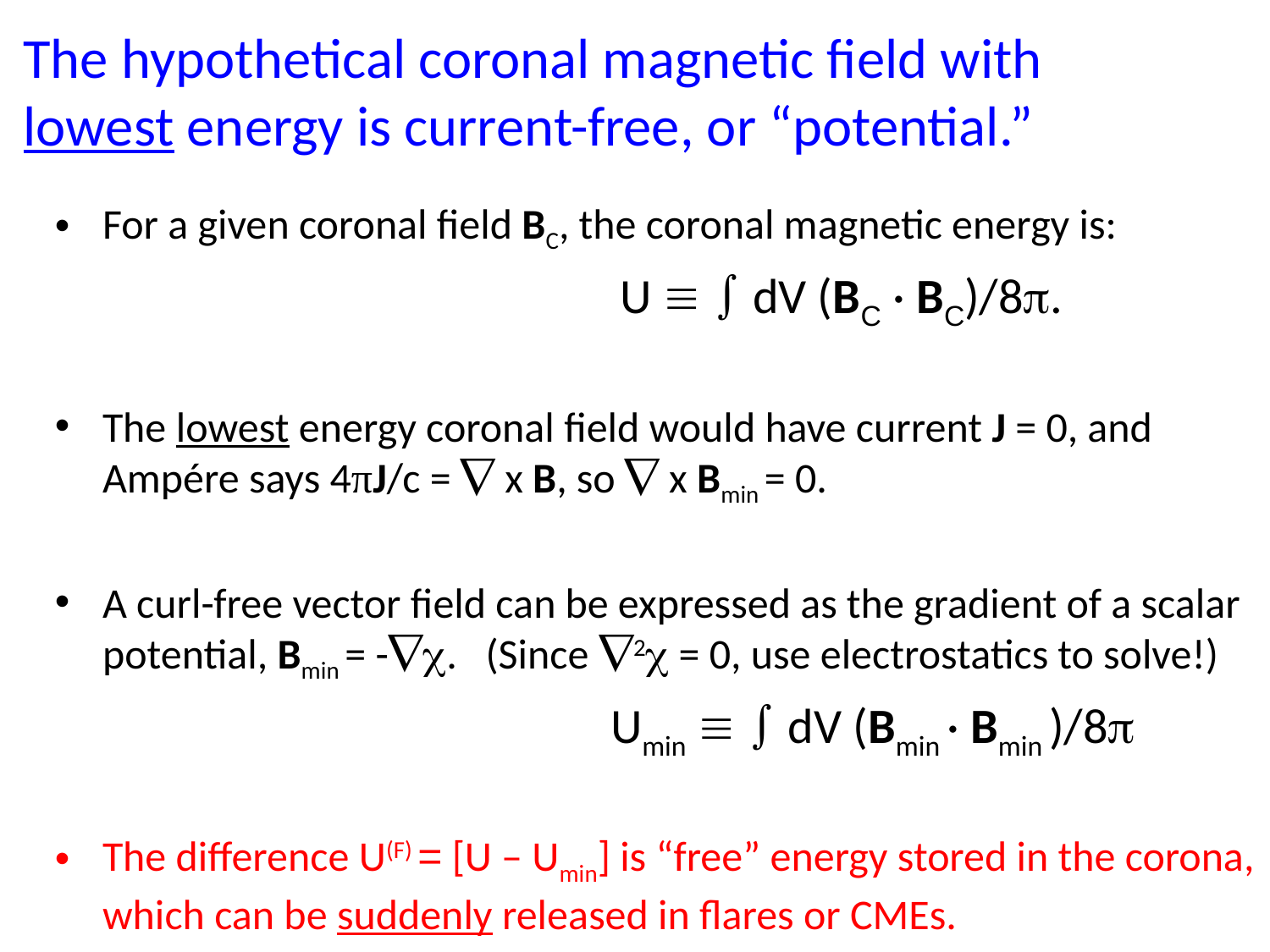

# The hypothetical coronal magnetic field with lowest energy is current-free, or “potential.”
For a given coronal field BC, the coronal magnetic energy is:
					 U ≡ ∫ dV (BC · BC)/8π.

The lowest energy coronal field would have current J = 0, and Ampére says 4πJ/c = ∇ x B, so ∇ x Bmin = 0.

A curl-free vector field can be expressed as the gradient of a scalar potential, Bmin = -∇χ.   (Since ∇2χ = 0, use electrostatics to solve!)
		 			Umin ≡ ∫ dV (Bmin · Bmin )/8π

The difference U(F) = [U – Umin] is “free” energy stored in the corona, which can be suddenly released in flares or CMEs.